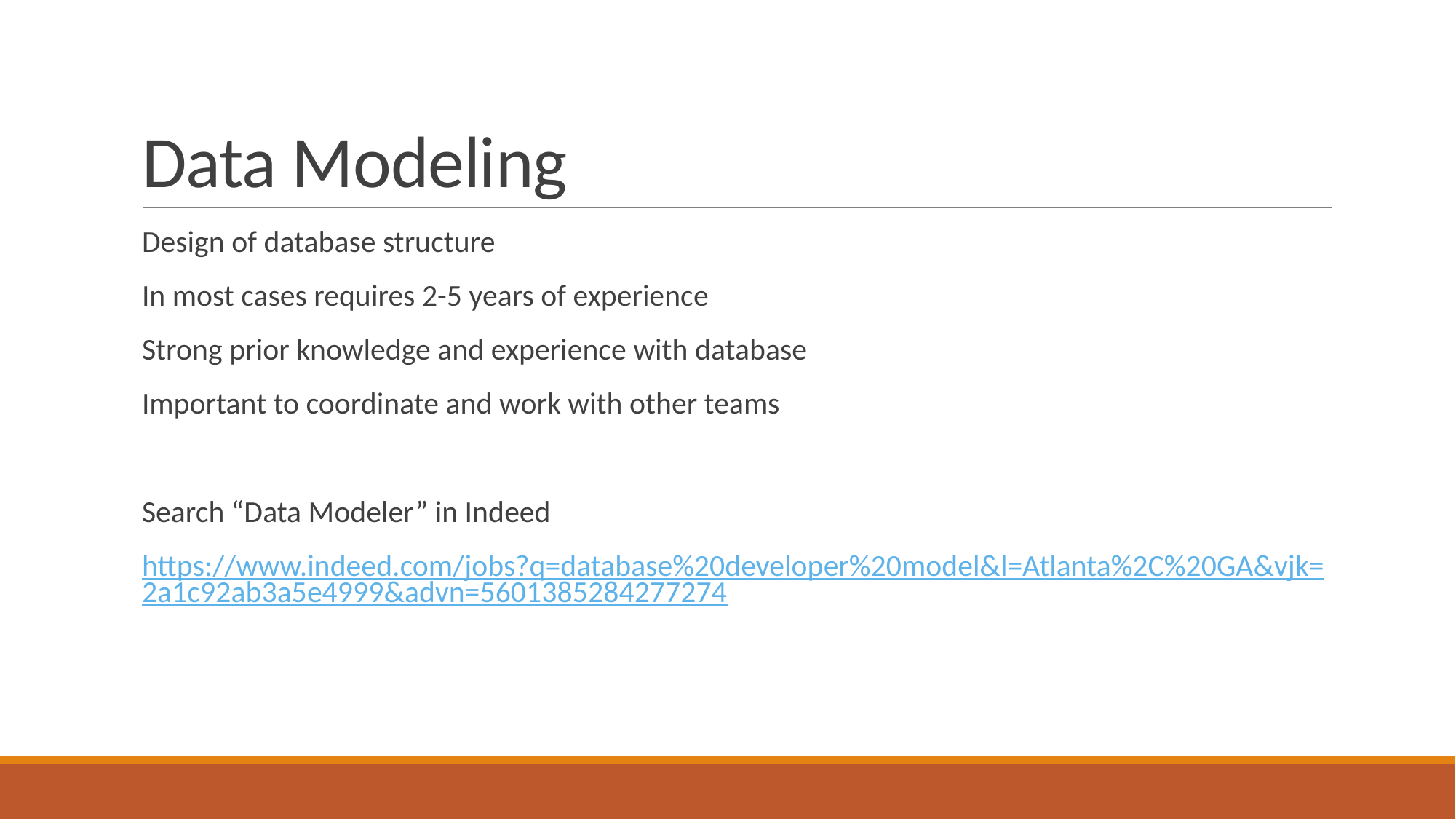

# Data Modeling
Design of database structure
In most cases requires 2-5 years of experience
Strong prior knowledge and experience with database
Important to coordinate and work with other teams

Search “Data Modeler” in Indeed
https://www.indeed.com/jobs?q=database%20developer%20model&l=Atlanta%2C%20GA&vjk=2a1c92ab3a5e4999&advn=5601385284277274